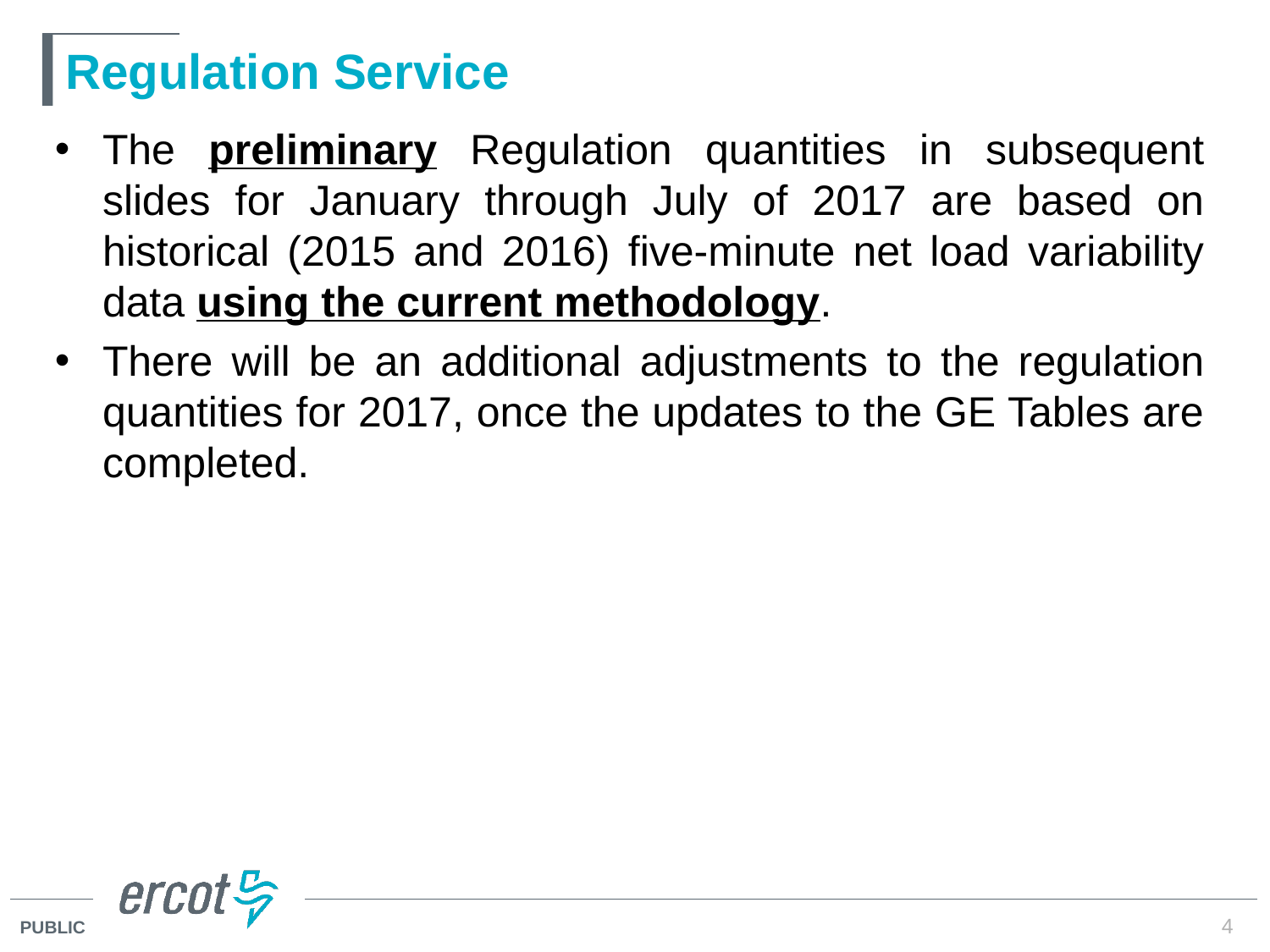

# Regulation Service
The preliminary Regulation quantities in subsequent slides for January through July of 2017 are based on historical (2015 and 2016) five-minute net load variability data using the current methodology.
There will be an additional adjustments to the regulation quantities for 2017, once the updates to the GE Tables are completed.

4